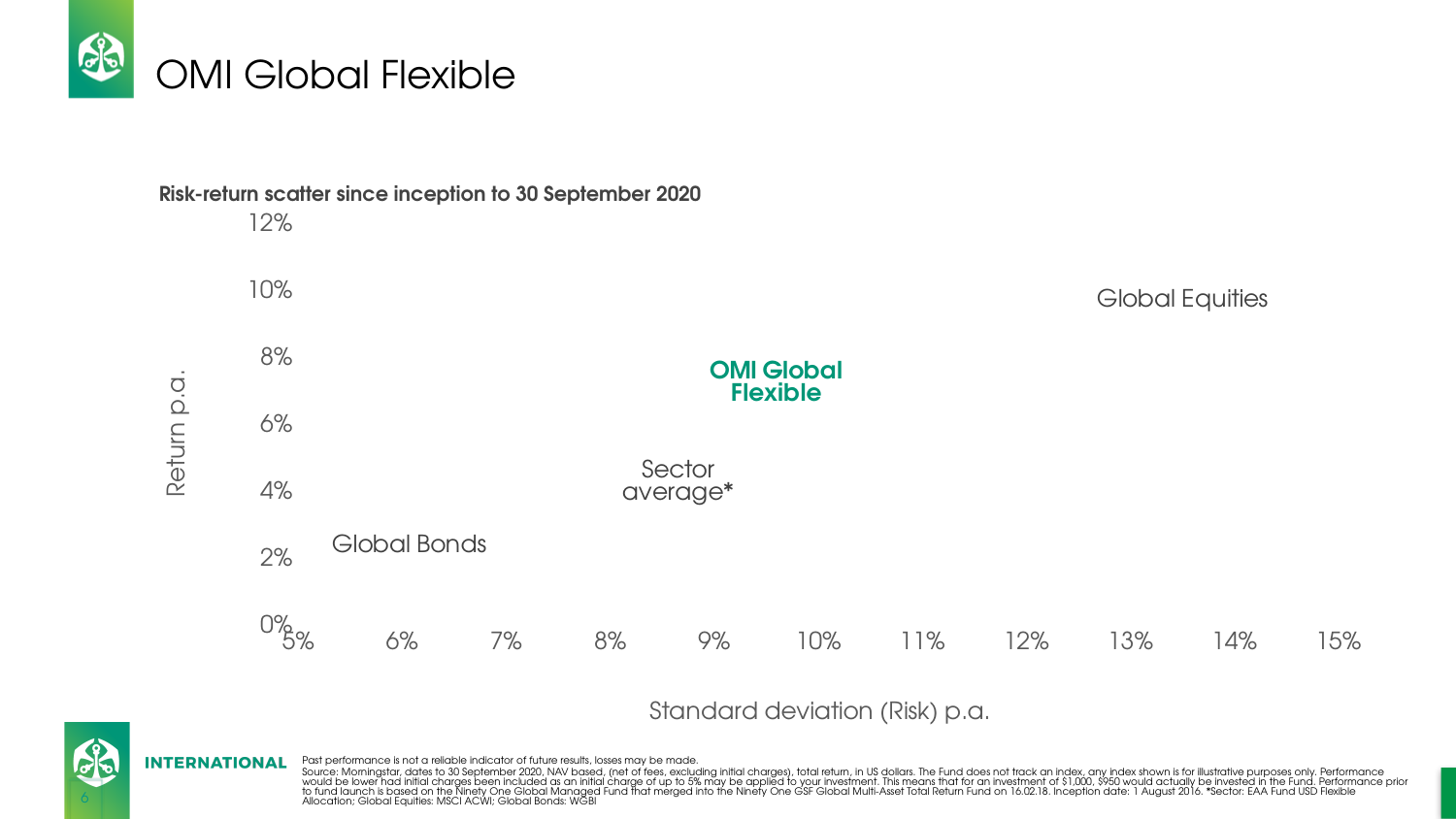

# OMI Global Flexible
Risk-return scatter since inception to 30 September 2020

### Chart

| Category | Y-Values |
|---|---|
Past performance is not a reliable indicator of future results, losses may be made.
Source: Morningstar, dates to 30 September 2020, NAV based, (net of fees, excluding initial charges), total return, in US dollars. The Fund does not track an index, any index shown is for illustrative purposes only. Performance would be lower had initial charges been included as an initial charge of up to 5% may be applied to your investment. This means that for an investment of $1,000, $950 would actually be invested in the Fund. Performance prior to fund launch is based on the Ninety One Global Managed Fund that merged into the Ninety One GSF Global Multi-Asset Total Return Fund on 16.02.18. Inception date: 1 August 2016. *Sector: EAA Fund USD Flexible Allocation; Global Equities: MSCI ACWI; Global Bonds: WGBI
6